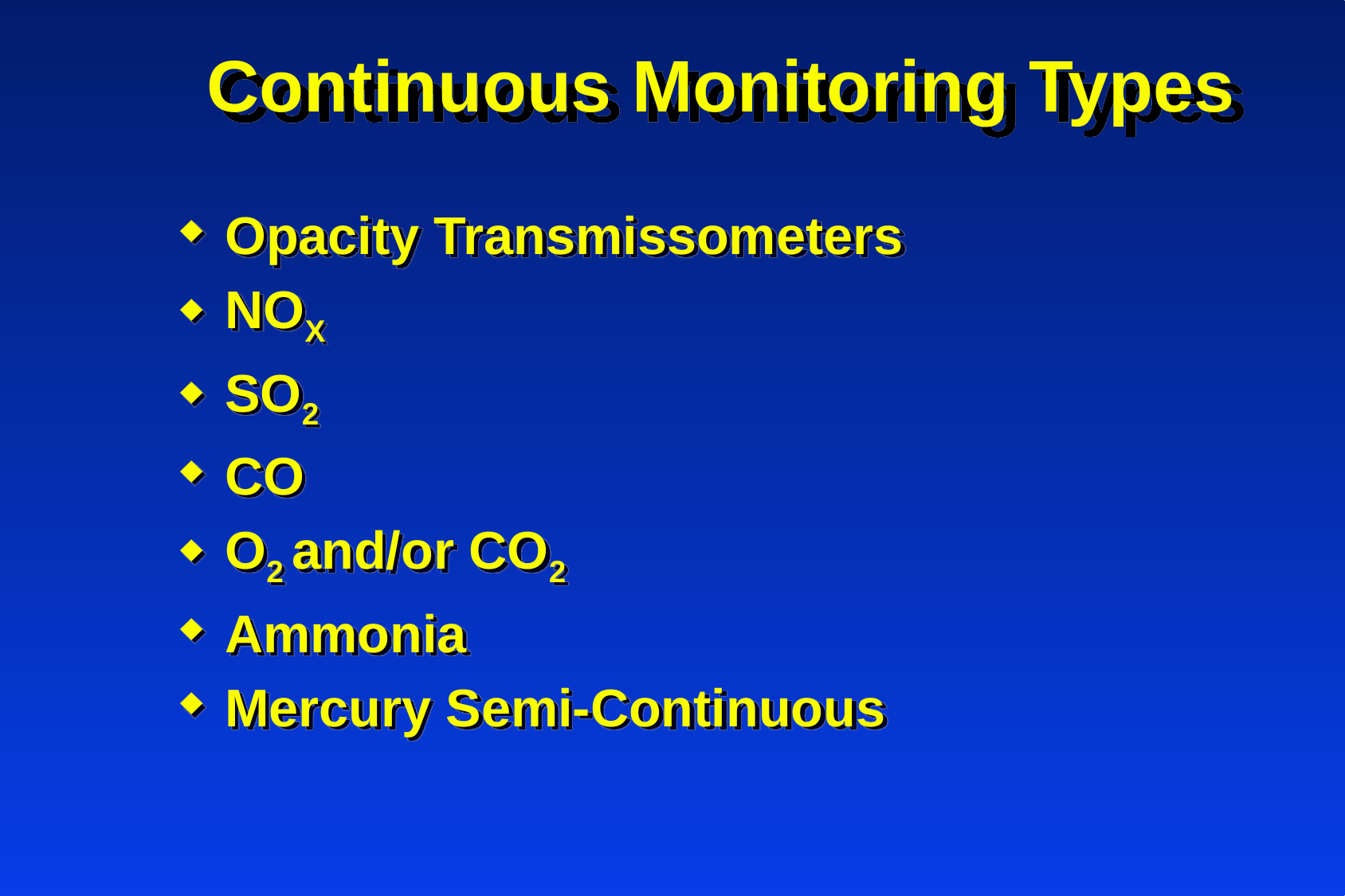

# Continuous Monitoring Types
Opacity Transmissometers
NOX
SO2
CO
O2 and/or CO2
Ammonia
Mercury Semi-Continuous